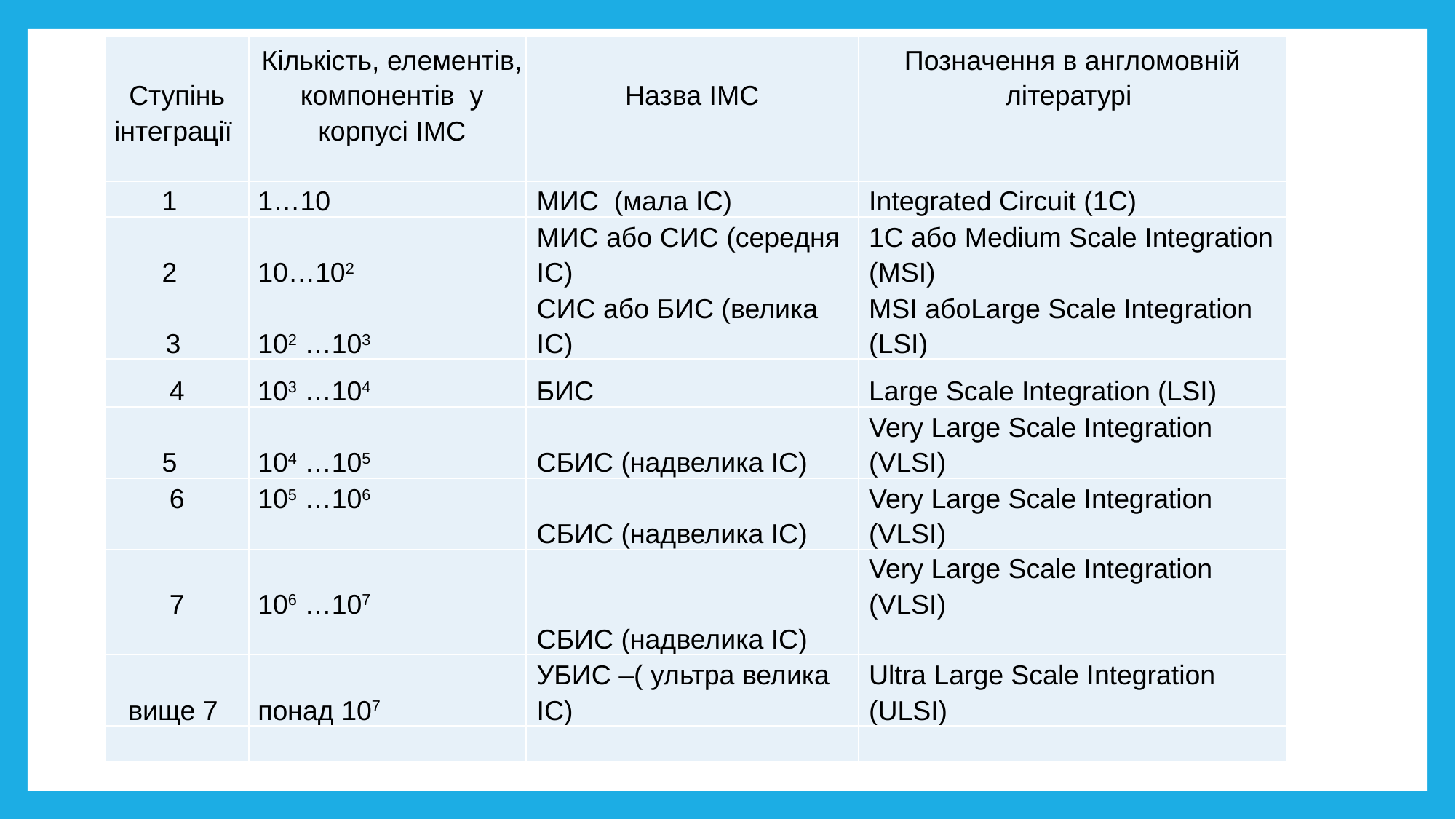

| Ступінь інтеграції | Кількість, елементів, компонентів у корпусі ІМС | Назва ІМС | Позначення в англомовній літературі |
| --- | --- | --- | --- |
| 1 | 1…10 | МИС  (мала ІС) | Integrated Circuit (1C) |
| 2 | 10…102 | МИС або СИС (середня ІС) | 1C або Medium Scale Integration (MSI) |
| 3 | 102 …103 | СИС або БИС (велика ІС) | MSI абоLarge Scale Integration (LSI) |
| 4 | 103 …104 | БИС | Large Scale Integration (LSI) |
| 5 | 104 …105 | СБИС (надвелика ІС) | Very Large Scale Integration (VLSI) |
| 6 | 105 …106 | СБИС (надвелика ІС) | Very Large Scale Integration (VLSI) |
| 7 | 106 …107 | СБИС (надвелика ІС) | Very Large Scale Integration (VLSI) |
| вище 7 | понад 107 | УБИС –( ультра велика ІС) | Ultra Large Scale Integration (ULSI) |
|  |  |  |  |